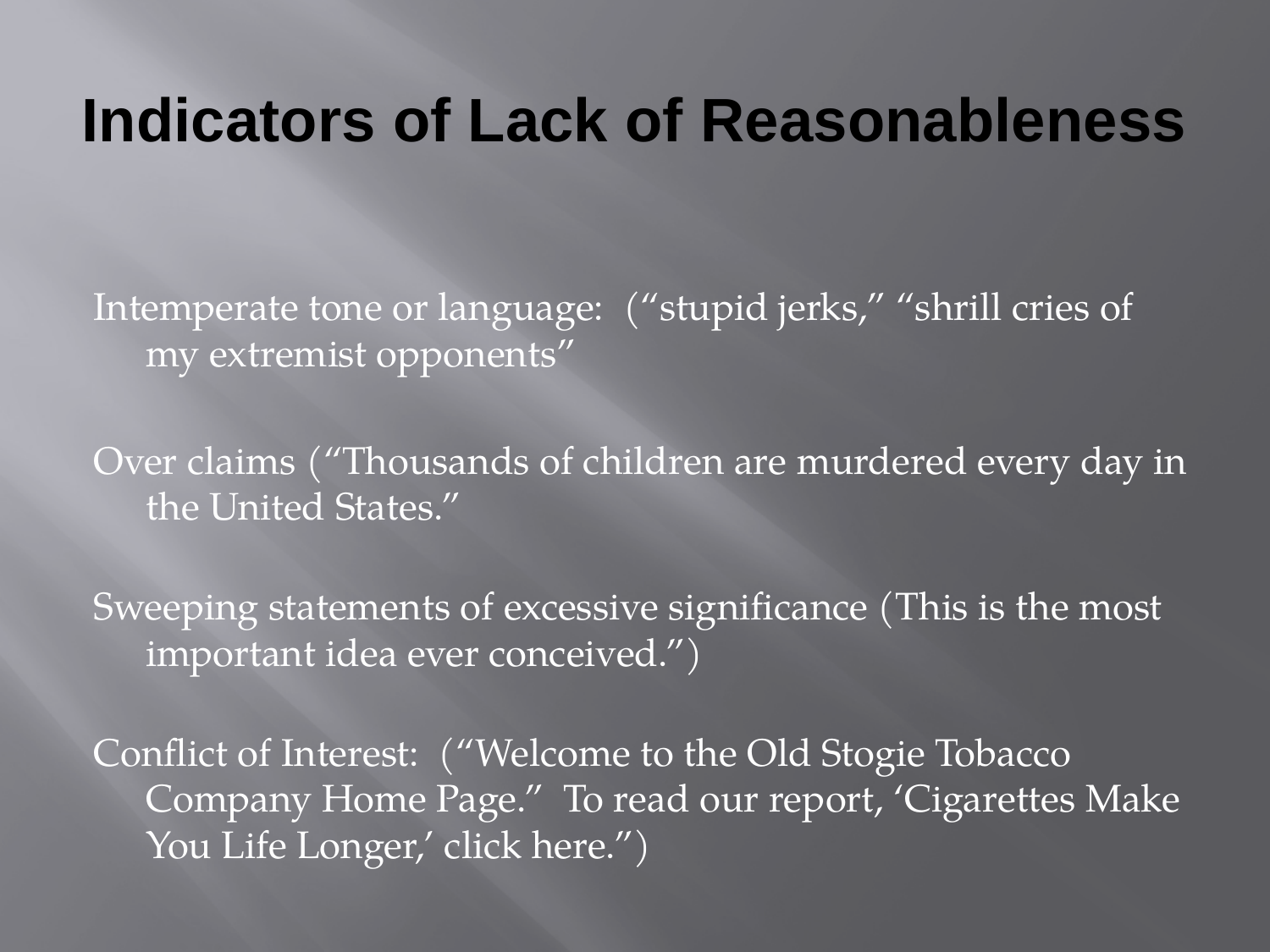

# Indicators of Lack of Reasonableness

Intemperate tone or language:  (“stupid jerks,” “shrill cries of my extremist opponents”

Over claims (“Thousands of children are murdered every day in the United States.”
Sweeping statements of excessive significance (This is the most important idea ever conceived.”)
Conflict of Interest:  (“Welcome to the Old Stogie Tobacco Company Home Page.”  To read our report, ‘Cigarettes Make You Life Longer,’ click here.”)